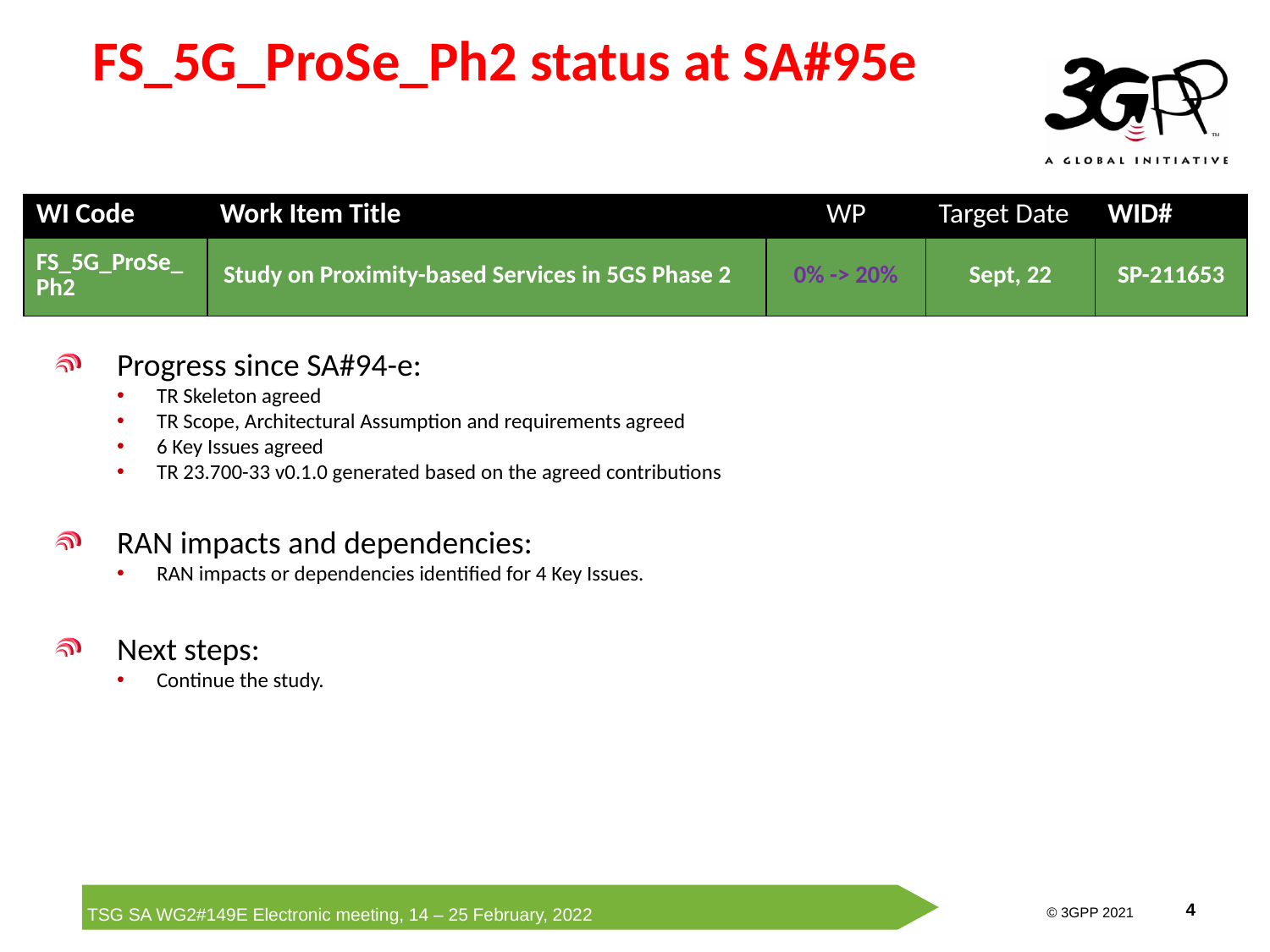

# FS_5G_ProSe_Ph2 status at SA#95e
| WI Code | Work Item Title | WP | Target Date | WID# |
| --- | --- | --- | --- | --- |
| FS\_5G\_ProSe\_Ph2 | Study on Proximity-based Services in 5GS Phase 2 | 0% -> 20% | Sept, 22 | SP-211653 |
Progress since SA#94-e:
TR Skeleton agreed
TR Scope, Architectural Assumption and requirements agreed
6 Key Issues agreed
TR 23.700-33 v0.1.0 generated based on the agreed contributions

RAN impacts and dependencies:
RAN impacts or dependencies identified for 4 Key Issues.

Next steps:
Continue the study.